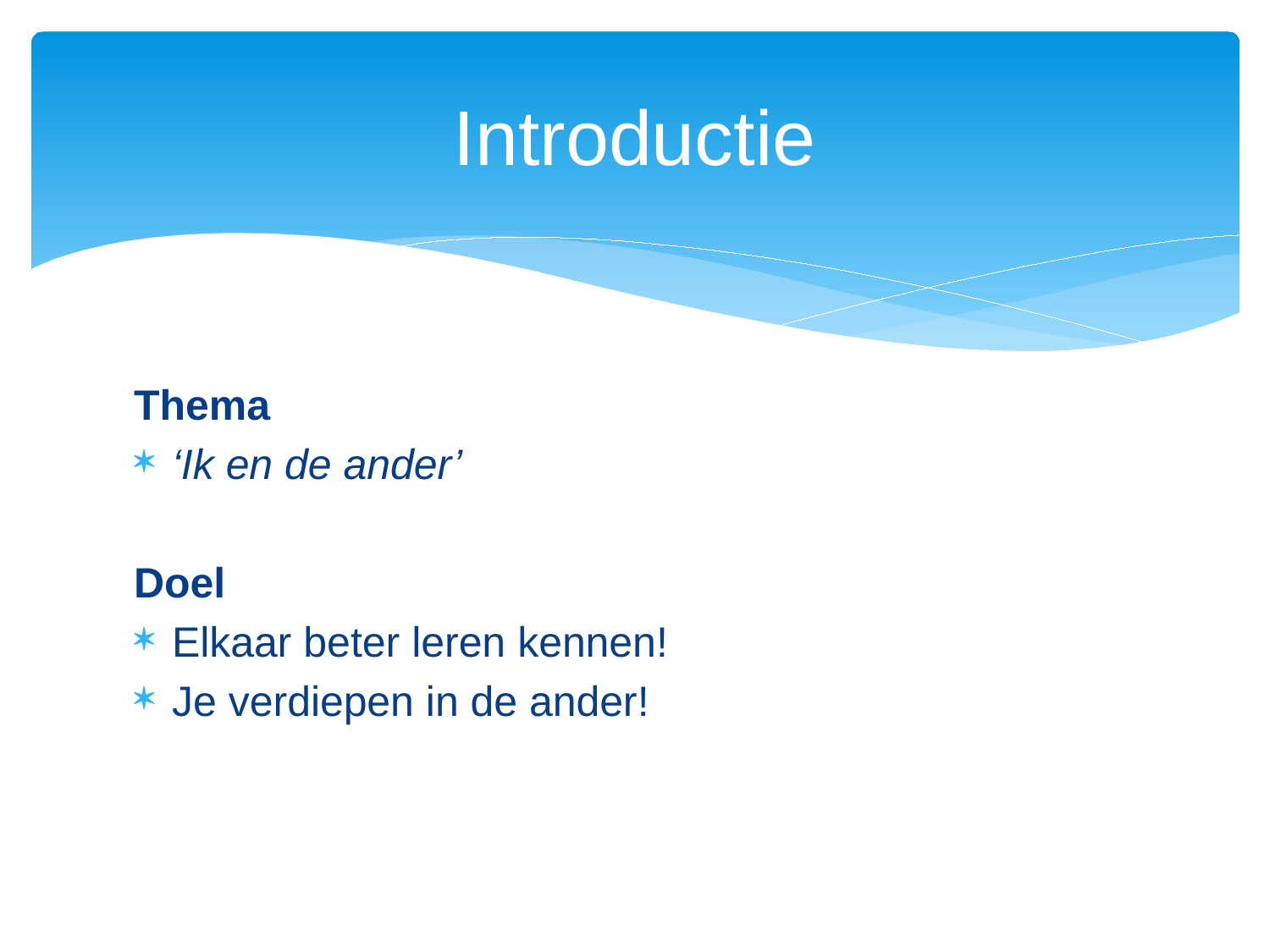

# Introductie
Thema
‘Ik en de ander’

Doel
Elkaar beter leren kennen!
Je verdiepen in de ander!